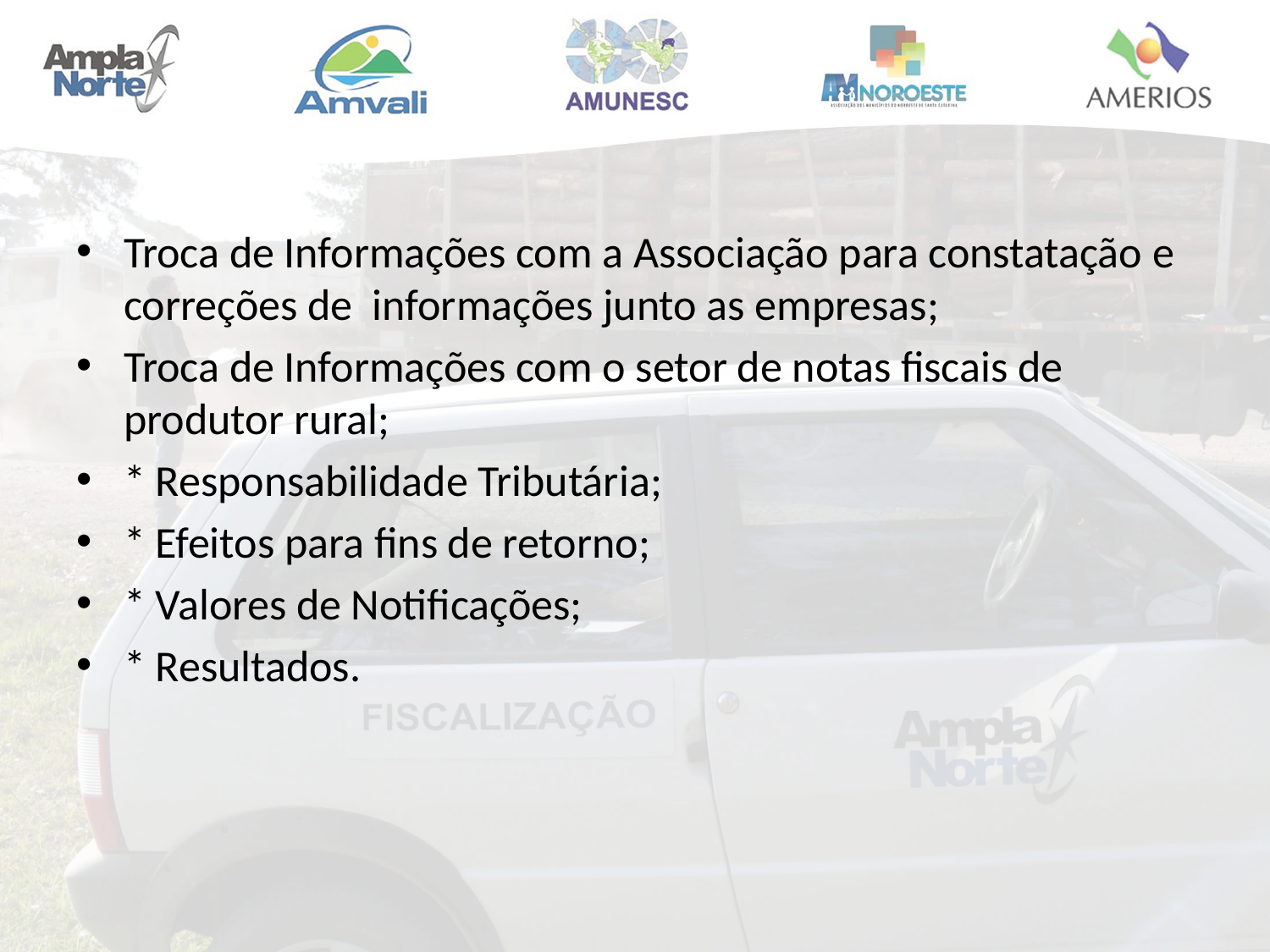

Troca de Informações com a Associação para constatação e correções de  informações junto as empresas;
Troca de Informações com o setor de notas fiscais de produtor rural;
* Responsabilidade Tributária;
* Efeitos para fins de retorno;
* Valores de Notificações;
* Resultados.